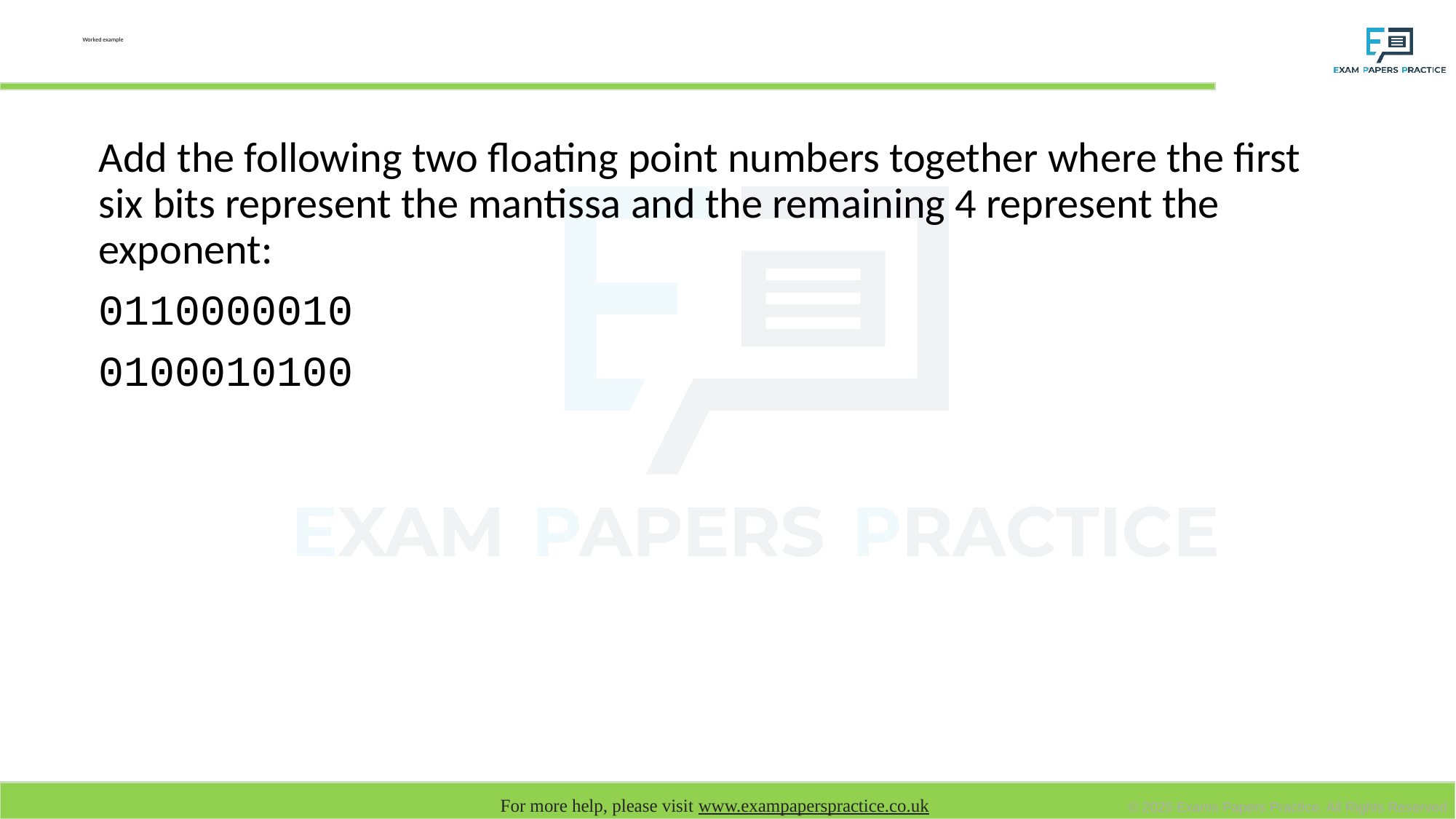

# Worked example
Add the following two floating point numbers together where the first six bits represent the mantissa and the remaining 4 represent the exponent:
0110000010
0100010100